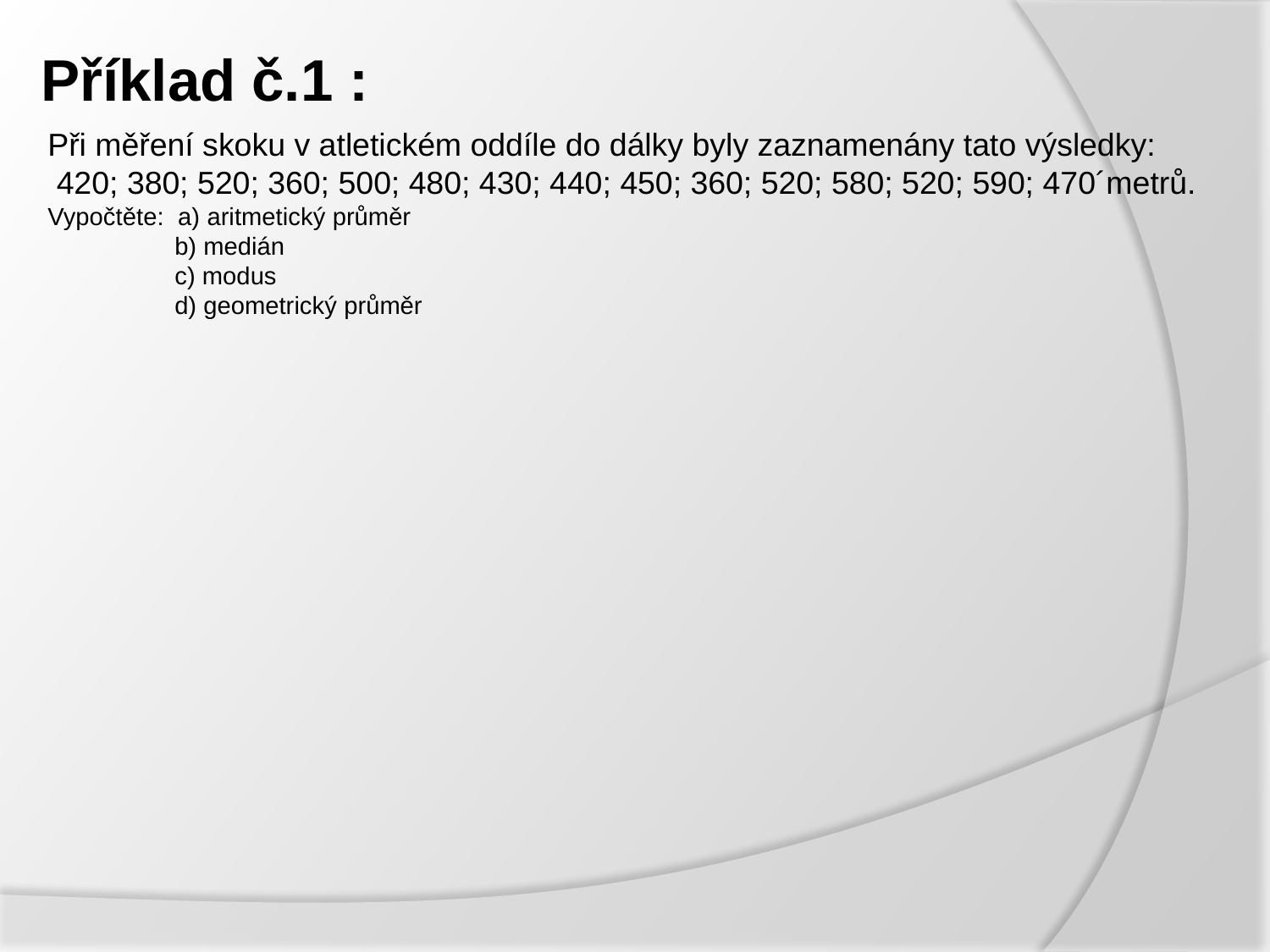

# Příklad č.1 :

Při měření skoku v atletickém oddíle do dálky byly zaznamenány tato výsledky:
 420; 380; 520; 360; 500; 480; 430; 440; 450; 360; 520; 580; 520; 590; 470´metrů.
Vypočtěte:  a) aritmetický průměr
	b) medián
	c) modus
	d) geometrický průměr